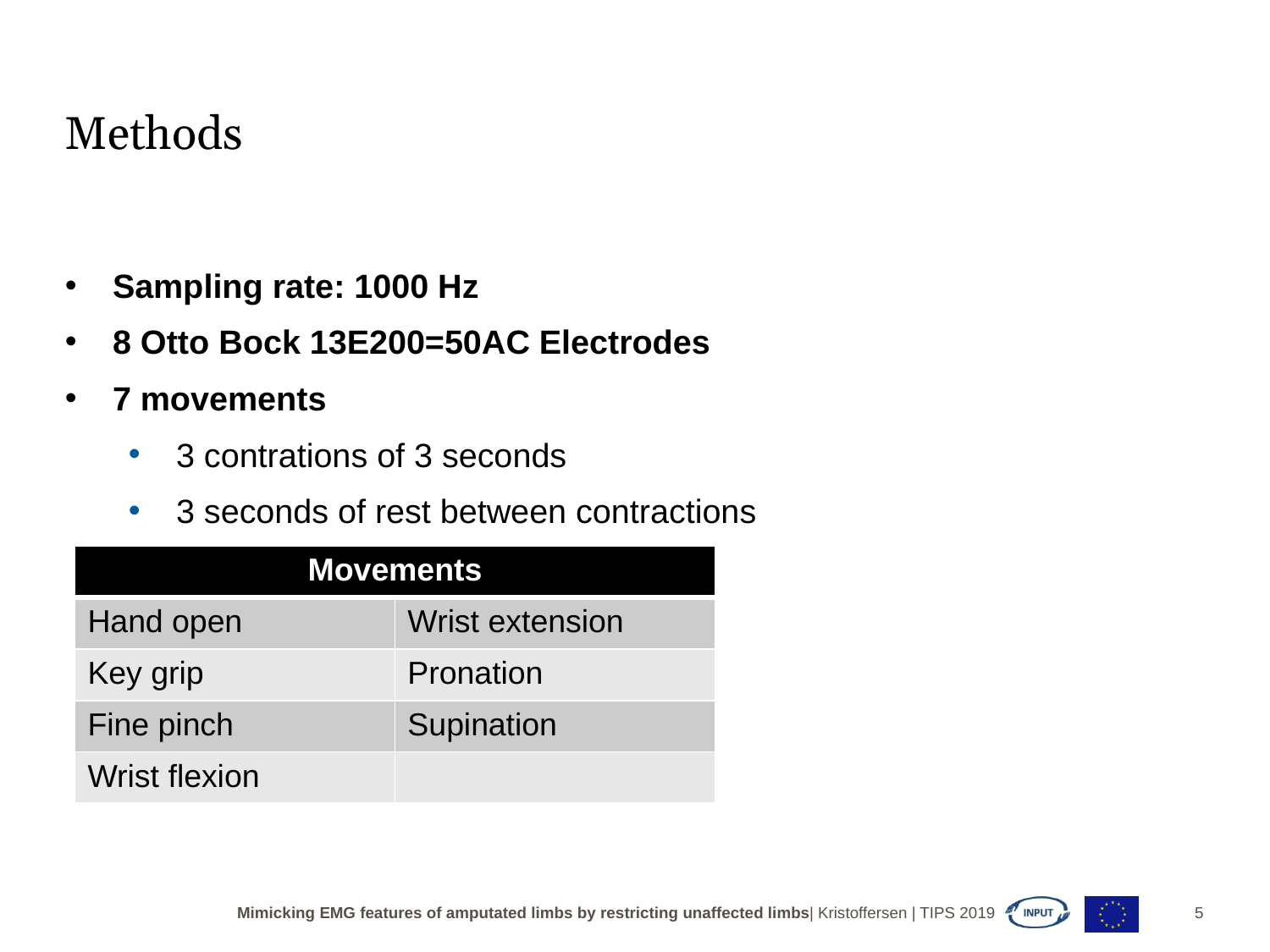

# Methods

Sampling rate: 1000 Hz
8 Otto Bock 13E200=50AC Electrodes
7 movements
3 contrations of 3 seconds
3 seconds of rest between contractions

| Movements |  |
| --- | --- |
| Hand open | Wrist extension |
| Key grip | Pronation |
| Fine pinch | Supination |
| Wrist flexion |  |
Mimicking EMG features of amputated limbs by restricting unaffected limbs| Kristoffersen | TIPS 2019
5